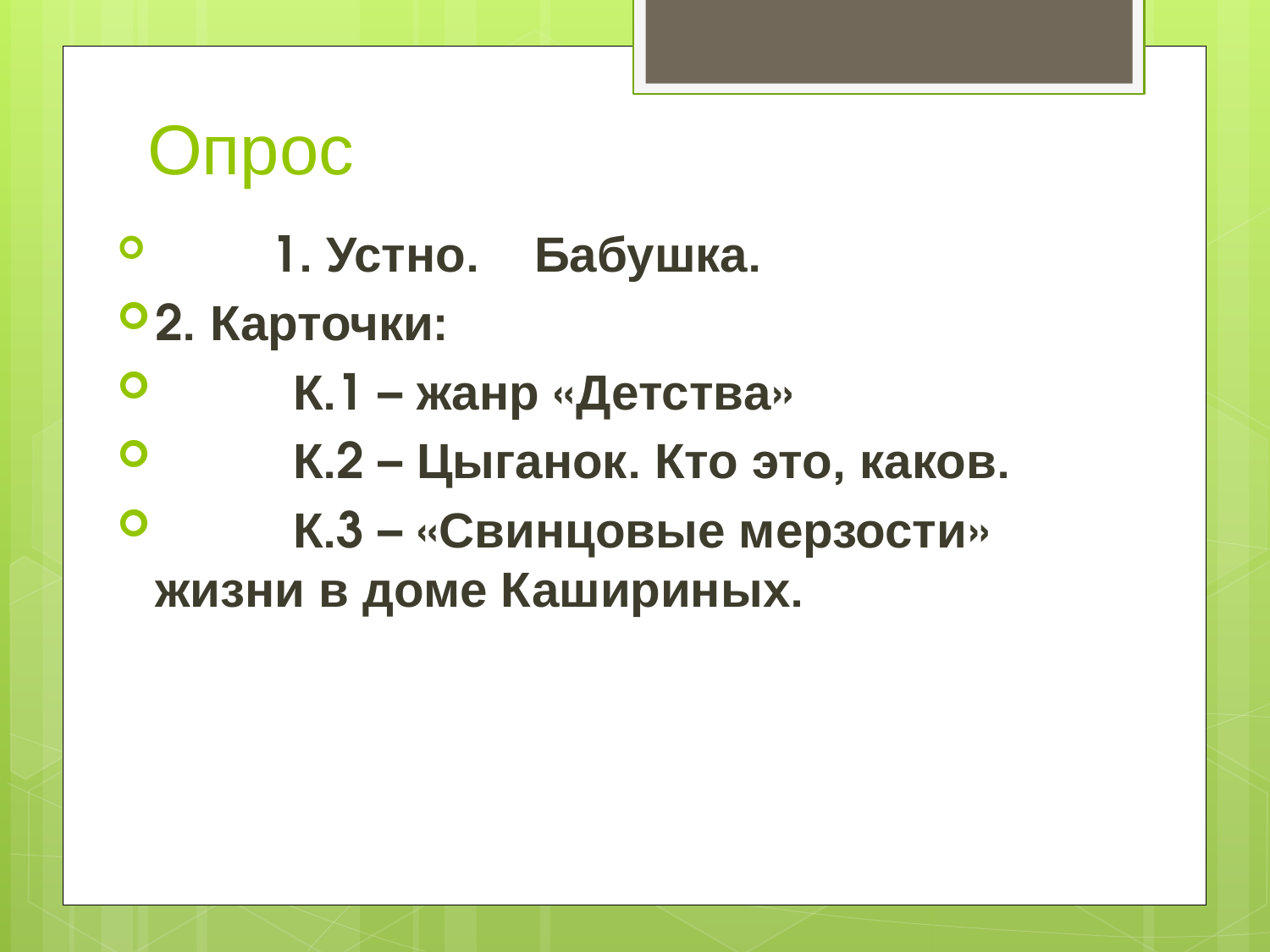

# Опрос
          1. Устно.    Бабушка.
2. Карточки:
          К.1 – жанр «Детства»
          К.2 – Цыганок. Кто это, каков.
          К.3 – «Свинцовые мерзости» жизни в доме Кашириных.